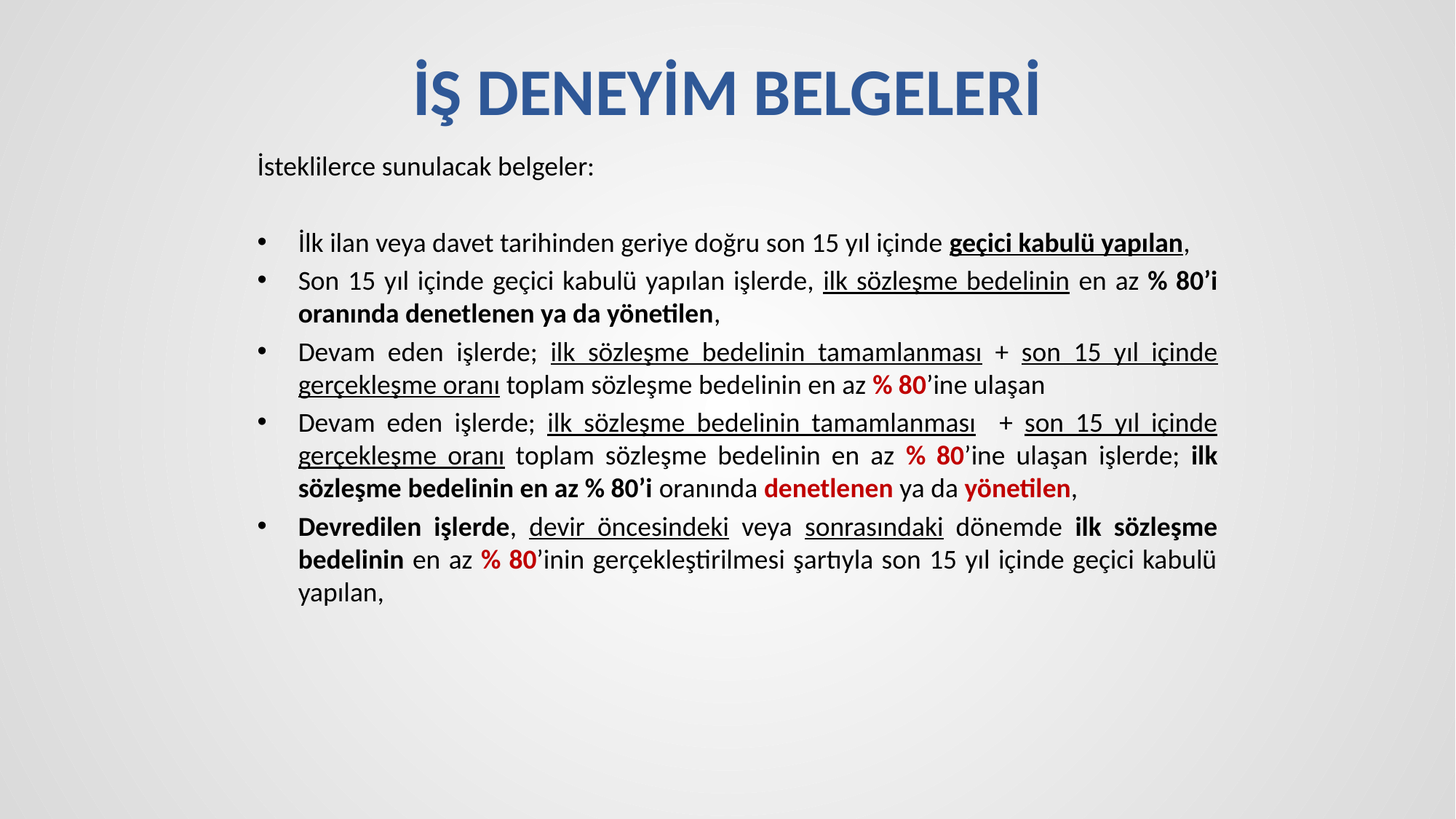

# İŞ DENEYİM BELGELERİ
İsteklilerce sunulacak belgeler:

İlk ilan veya davet tarihinden geriye doğru son 15 yıl içinde geçici kabulü yapılan,
Son 15 yıl içinde geçici kabulü yapılan işlerde, ilk sözleşme bedelinin en az % 80’i oranında denetlenen ya da yönetilen,
Devam eden işlerde; ilk sözleşme bedelinin tamamlanması + son 15 yıl içinde gerçekleşme oranı toplam sözleşme bedelinin en az % 80’ine ulaşan
Devam eden işlerde; ilk sözleşme bedelinin tamamlanması  + son 15 yıl içinde gerçekleşme oranı toplam sözleşme bedelinin en az % 80’ine ulaşan işlerde; ilk sözleşme bedelinin en az % 80’i oranında denetlenen ya da yönetilen,
Devredilen işlerde, devir öncesindeki veya sonrasındaki dönemde ilk sözleşme bedelinin en az % 80’inin gerçekleştirilmesi şartıyla son 15 yıl içinde geçici kabulü yapılan,